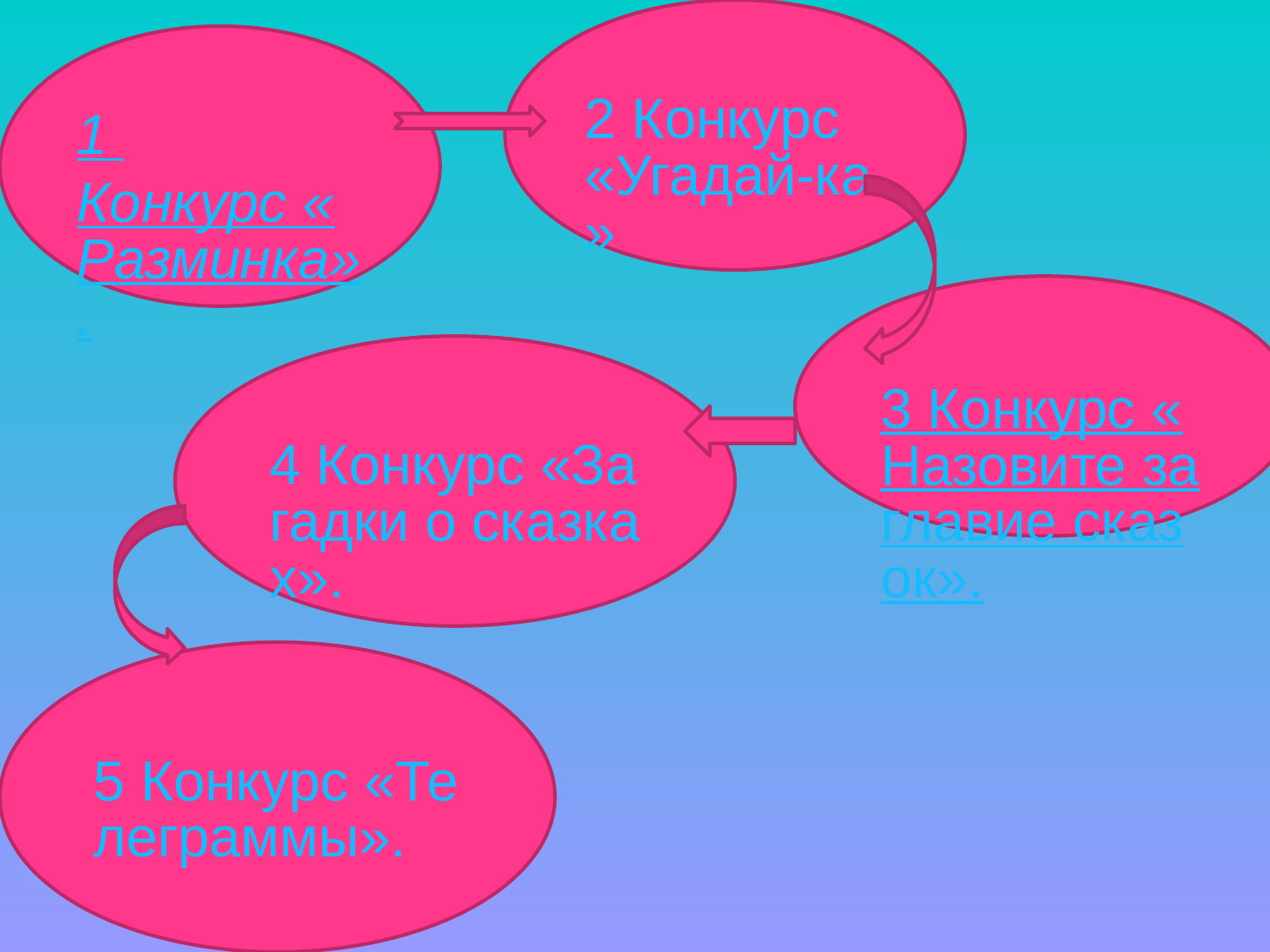

2 Конкурс «Угадай-ка»

1 Конкурс «Разминка».

3 Конкурс «Назовите заглавие сказок».
4 Конкурс «Загадки о сказках».

5 Конкурс «Телеграммы».